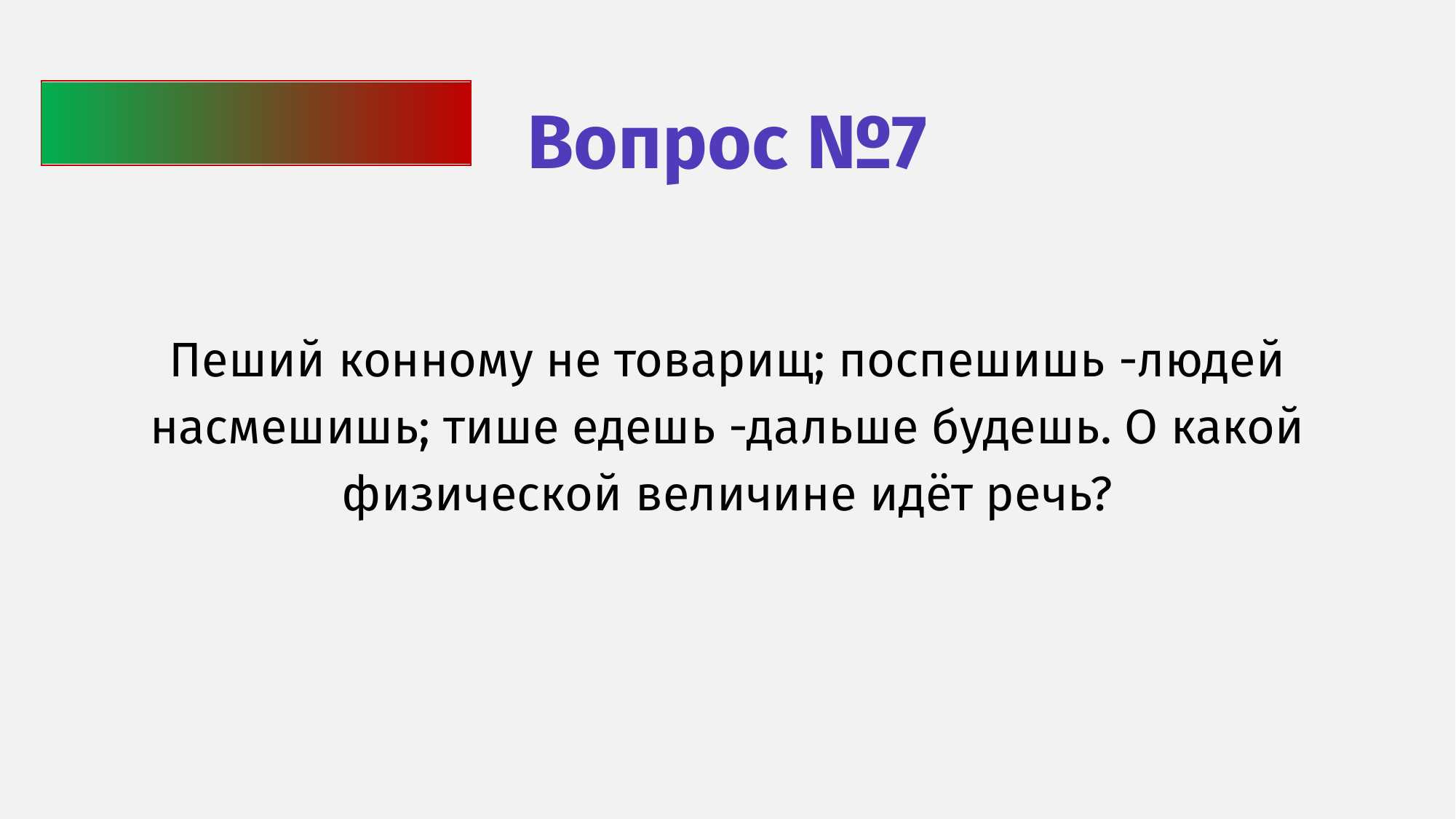

Вопрос №7
Пеший конному не товарищ; поспешишь -людей насмешишь; тише едешь -дальше будешь. О какой физической величине идёт речь?